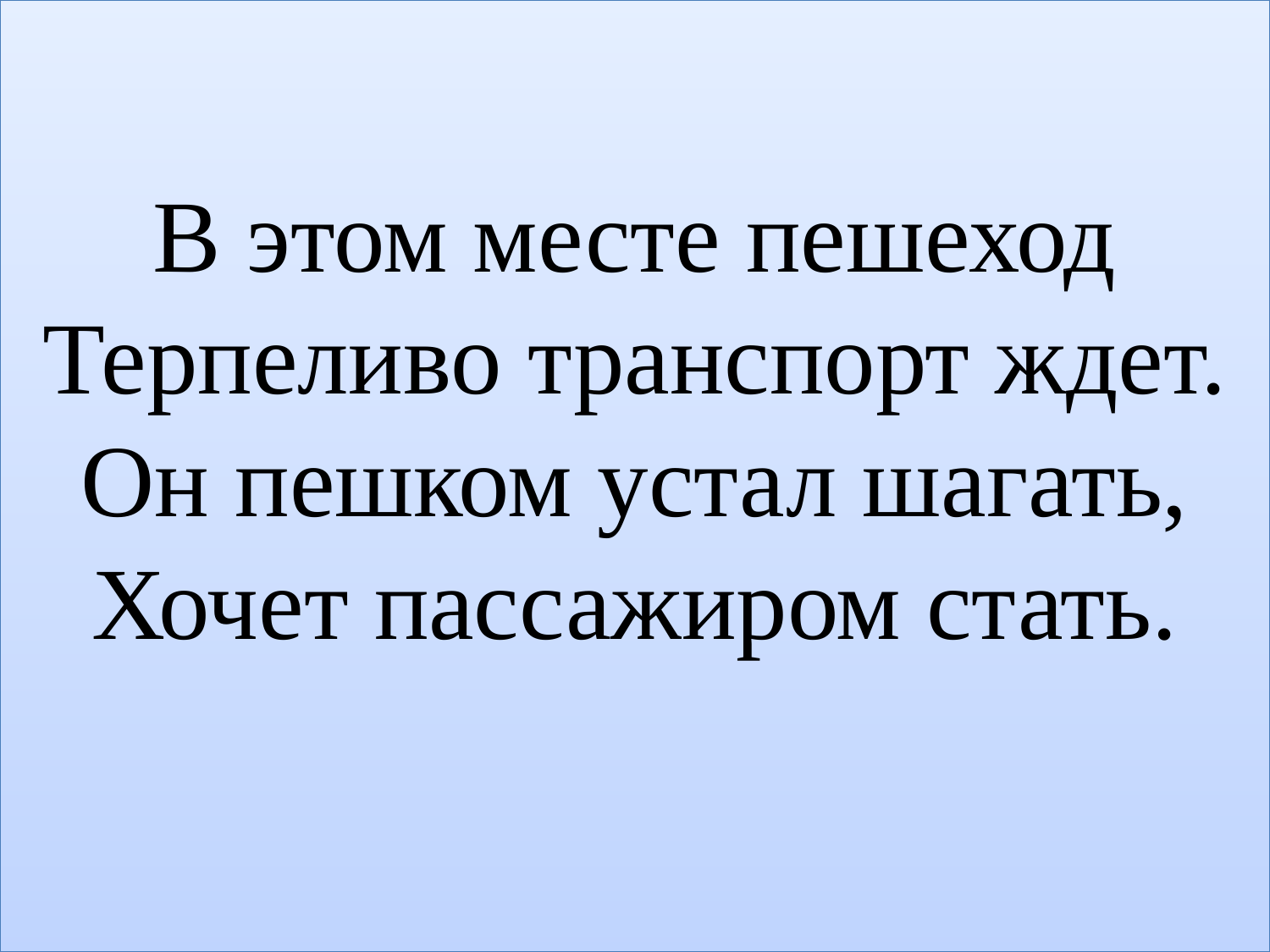

# В этом месте пешеход Терпеливо транспорт ждет. Он пешком устал шагать, Хочет пассажиром стать.